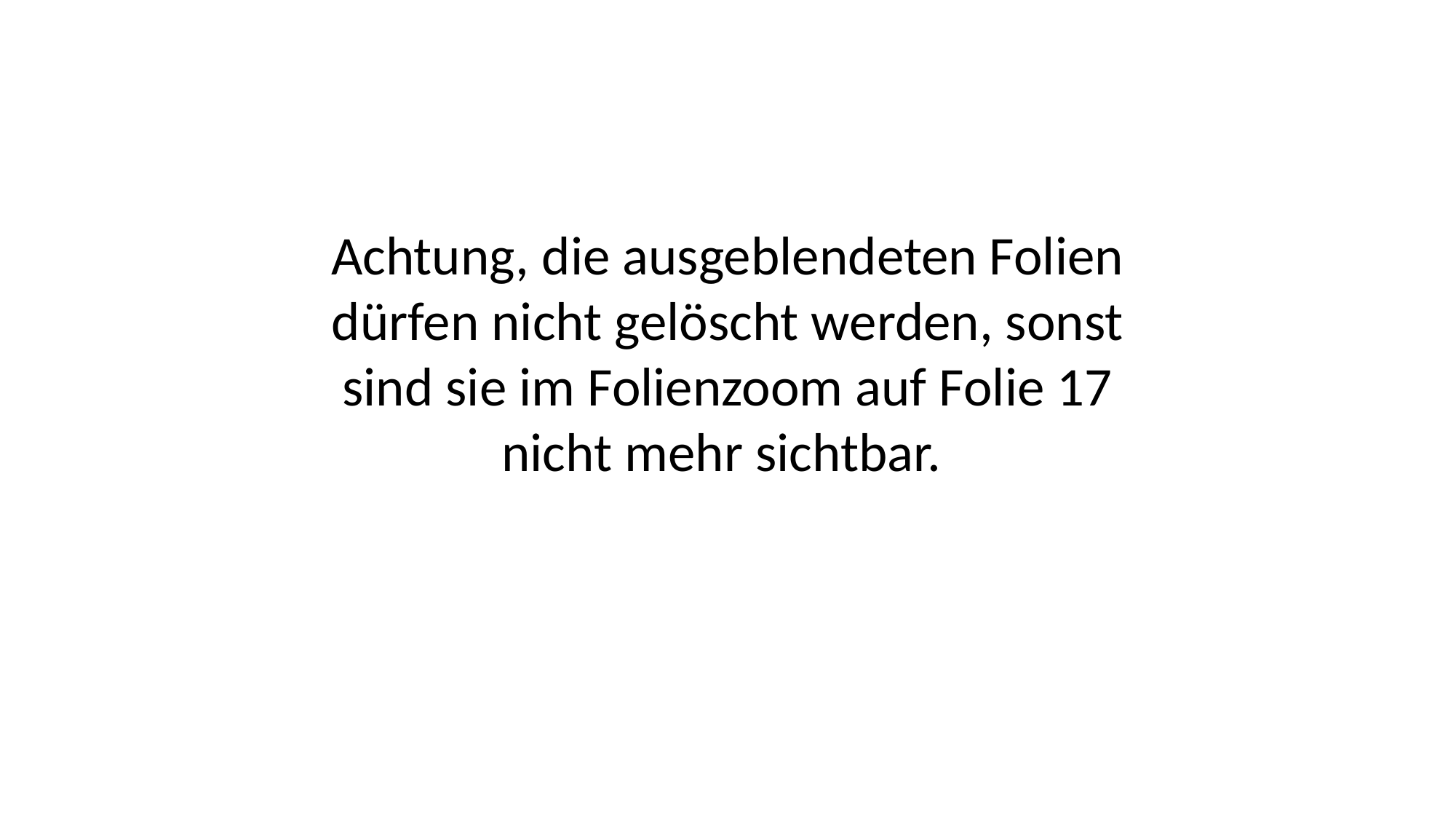

Achtung, die ausgeblendeten Folien dürfen nicht gelöscht werden, sonst sind sie im Folienzoom auf Folie 17 nicht mehr sichtbar.